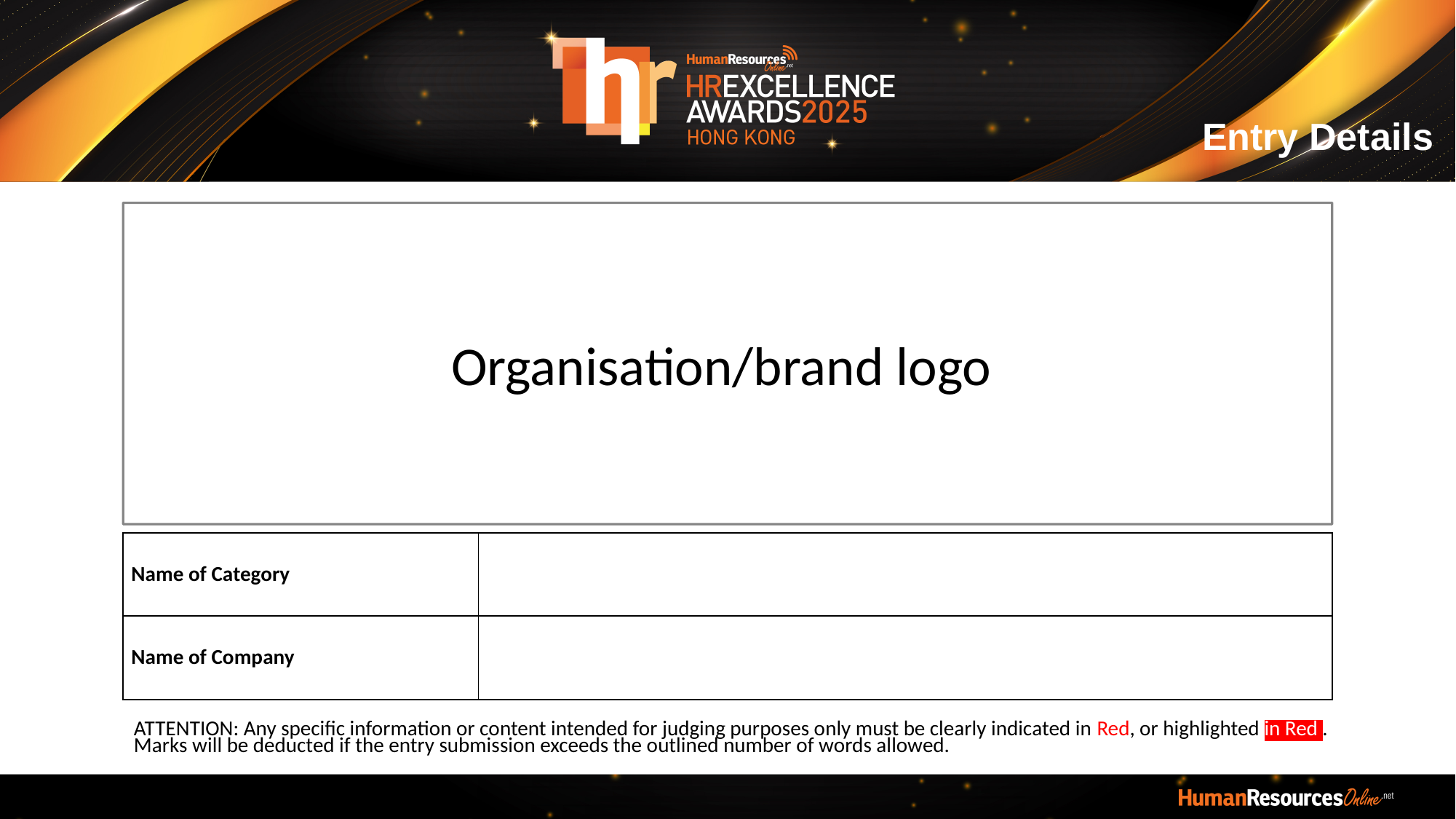

Entry Details
Organisation/brand logo
| Name of Category |  |
| --- | --- |
| Name of Company |  |
ATTENTION: Any specific information or content intended for judging purposes only must be clearly indicated in Red, or highlighted in Red .
Marks will be deducted if the entry submission exceeds the outlined number of words allowed.